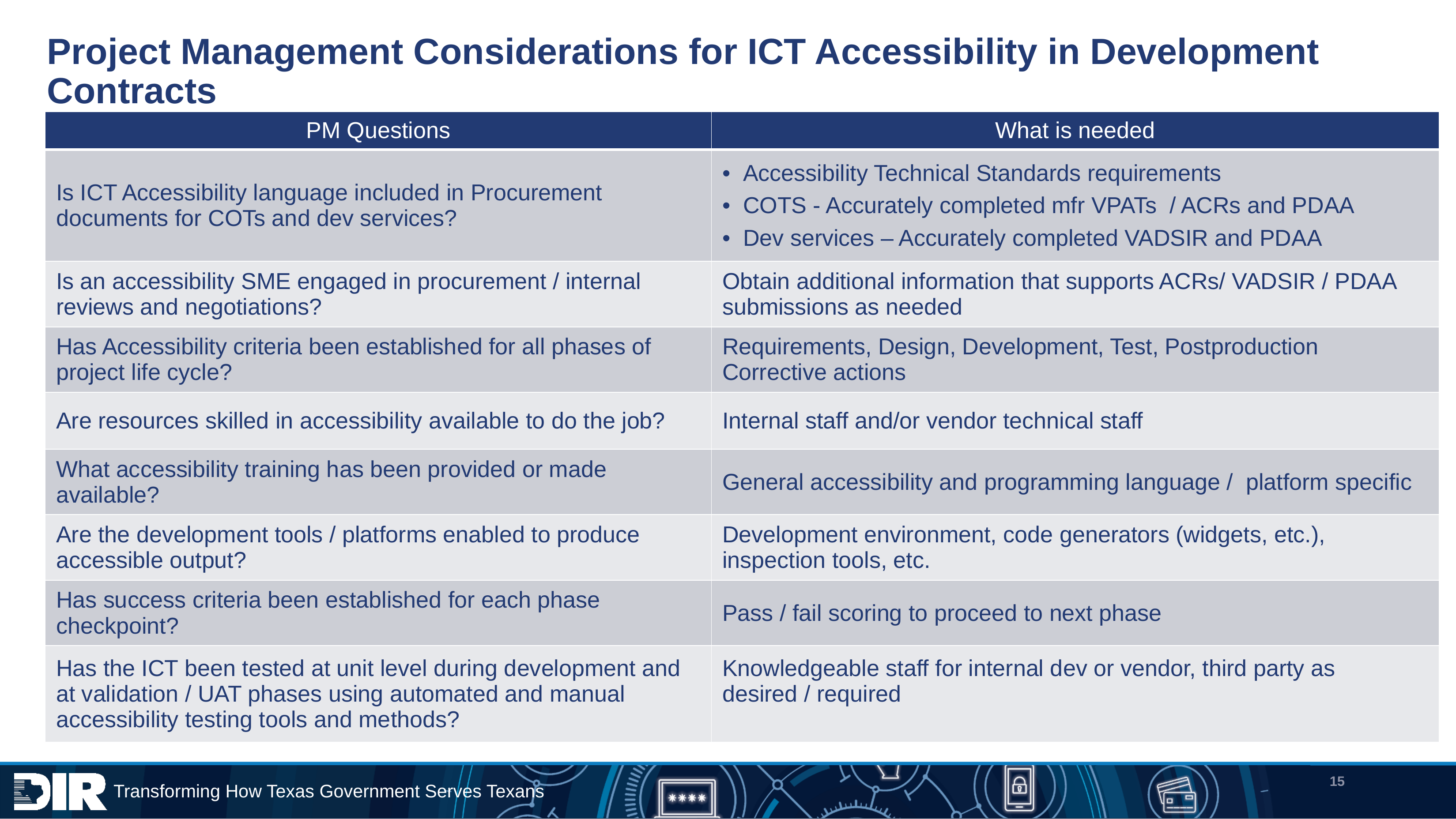

# Project Management Considerations for ICT Accessibility in Development Contracts
| PM Questions | What is needed |
| --- | --- |
| Is ICT Accessibility language included in Procurement documents for COTs and dev services? | Accessibility Technical Standards requirements COTS - Accurately completed mfr VPATs / ACRs and PDAA Dev services – Accurately completed VADSIR and PDAA |
| Is an accessibility SME engaged in procurement / internal reviews and negotiations? | Obtain additional information that supports ACRs/ VADSIR / PDAA submissions as needed |
| Has Accessibility criteria been established for all phases of project life cycle? | Requirements, Design, Development, Test, Postproduction Corrective actions |
| Are resources skilled in accessibility available to do the job? | Internal staff and/or vendor technical staff |
| What accessibility training has been provided or made available? | General accessibility and programming language / platform specific |
| Are the development tools / platforms enabled to produce accessible output? | Development environment, code generators (widgets, etc.), inspection tools, etc. |
| Has success criteria been established for each phase checkpoint? | Pass / fail scoring to proceed to next phase |
| Has the ICT been tested at unit level during development and at validation / UAT phases using automated and manual accessibility testing tools and methods? | Knowledgeable staff for internal dev or vendor, third party as desired / required |
15